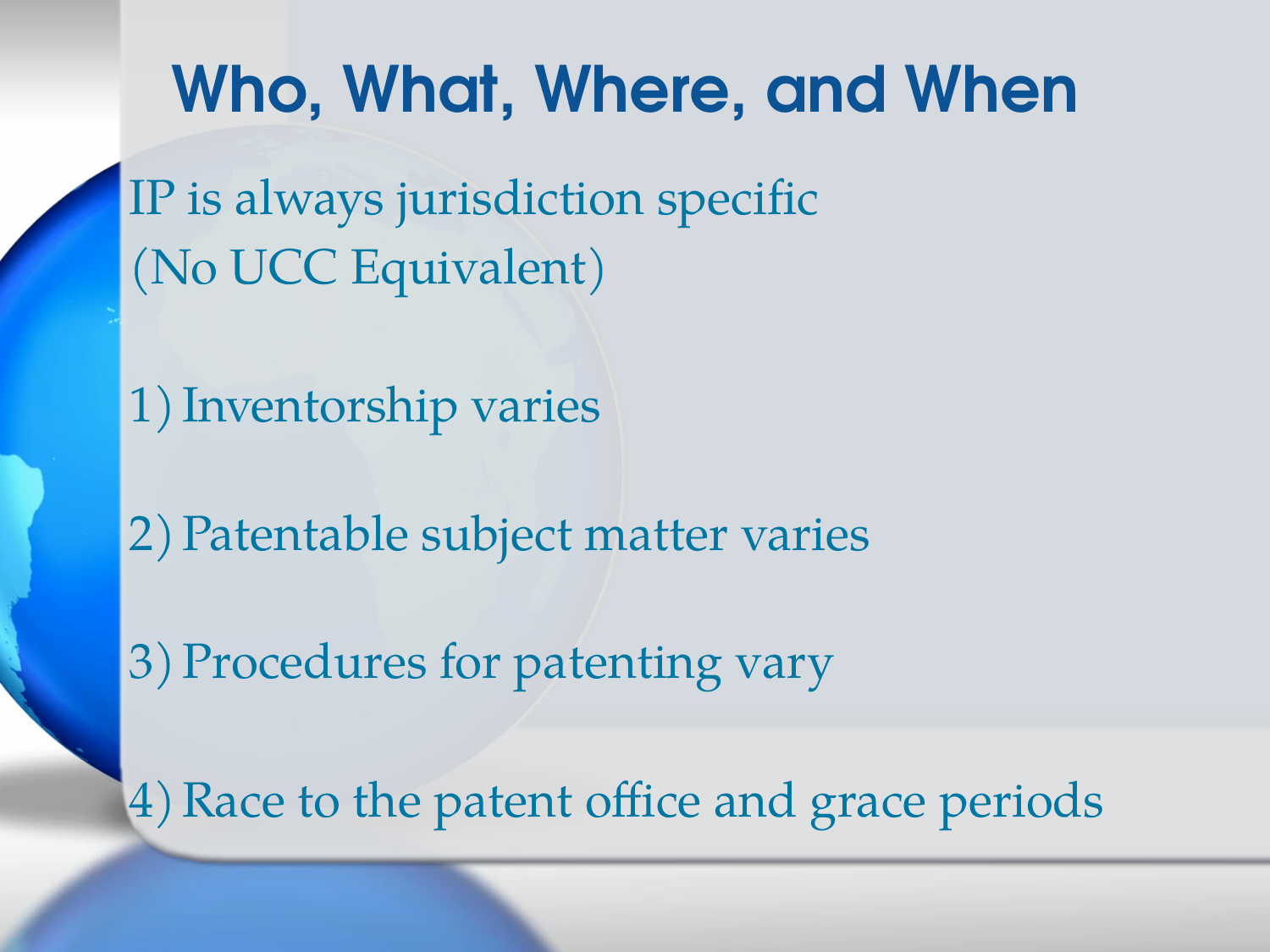

# Who, What, Where, and When
IP is always jurisdiction specific
(No UCC Equivalent)

Inventorship varies

Patentable subject matter varies

Procedures for patenting vary

Race to the patent office and grace periods